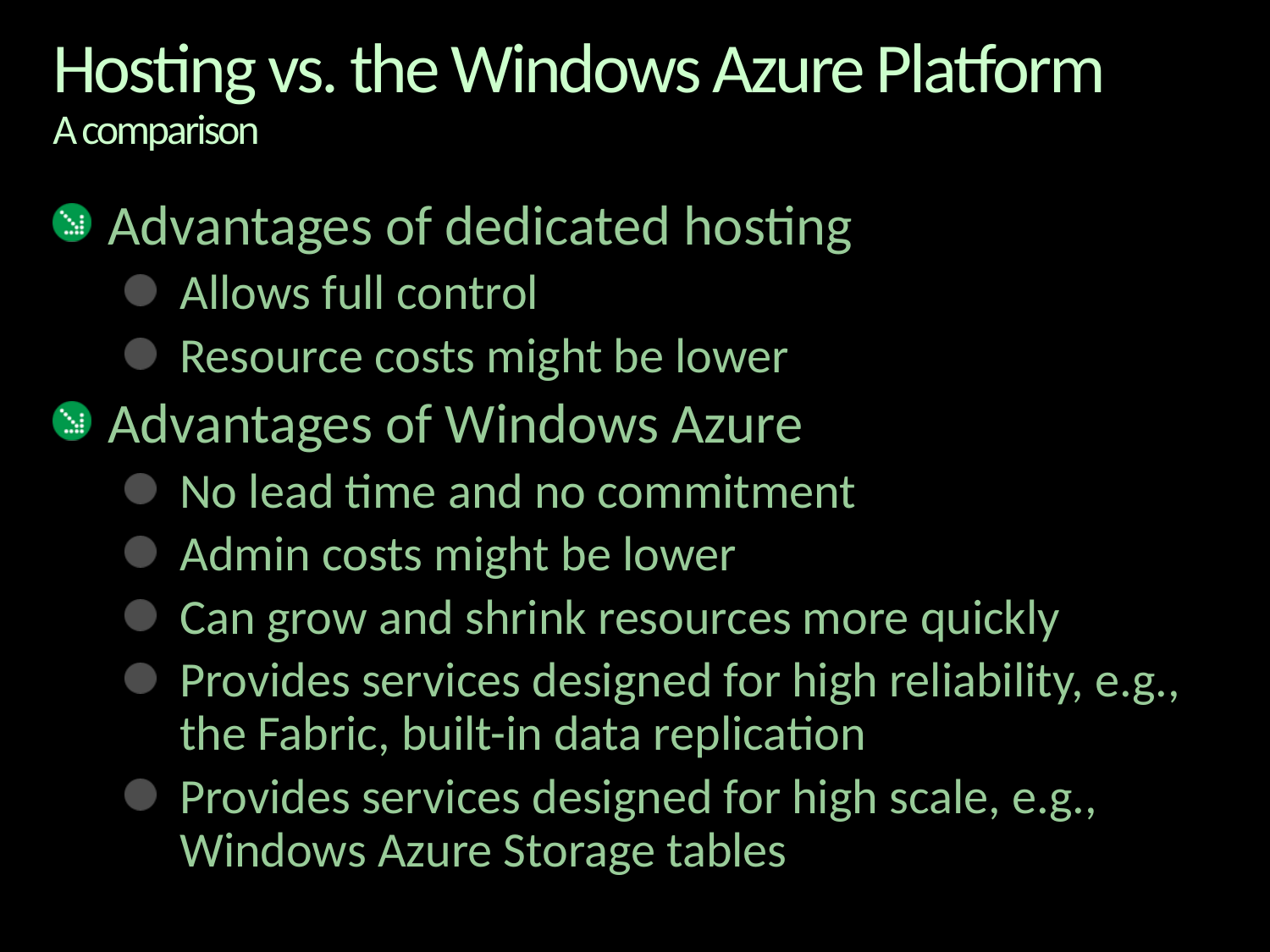

# Hosting vs. the Windows Azure Platform A comparison
Advantages of dedicated hosting
Allows full control
Resource costs might be lower
Advantages of Windows Azure
No lead time and no commitment
Admin costs might be lower
Can grow and shrink resources more quickly
Provides services designed for high reliability, e.g., the Fabric, built-in data replication
Provides services designed for high scale, e.g., Windows Azure Storage tables